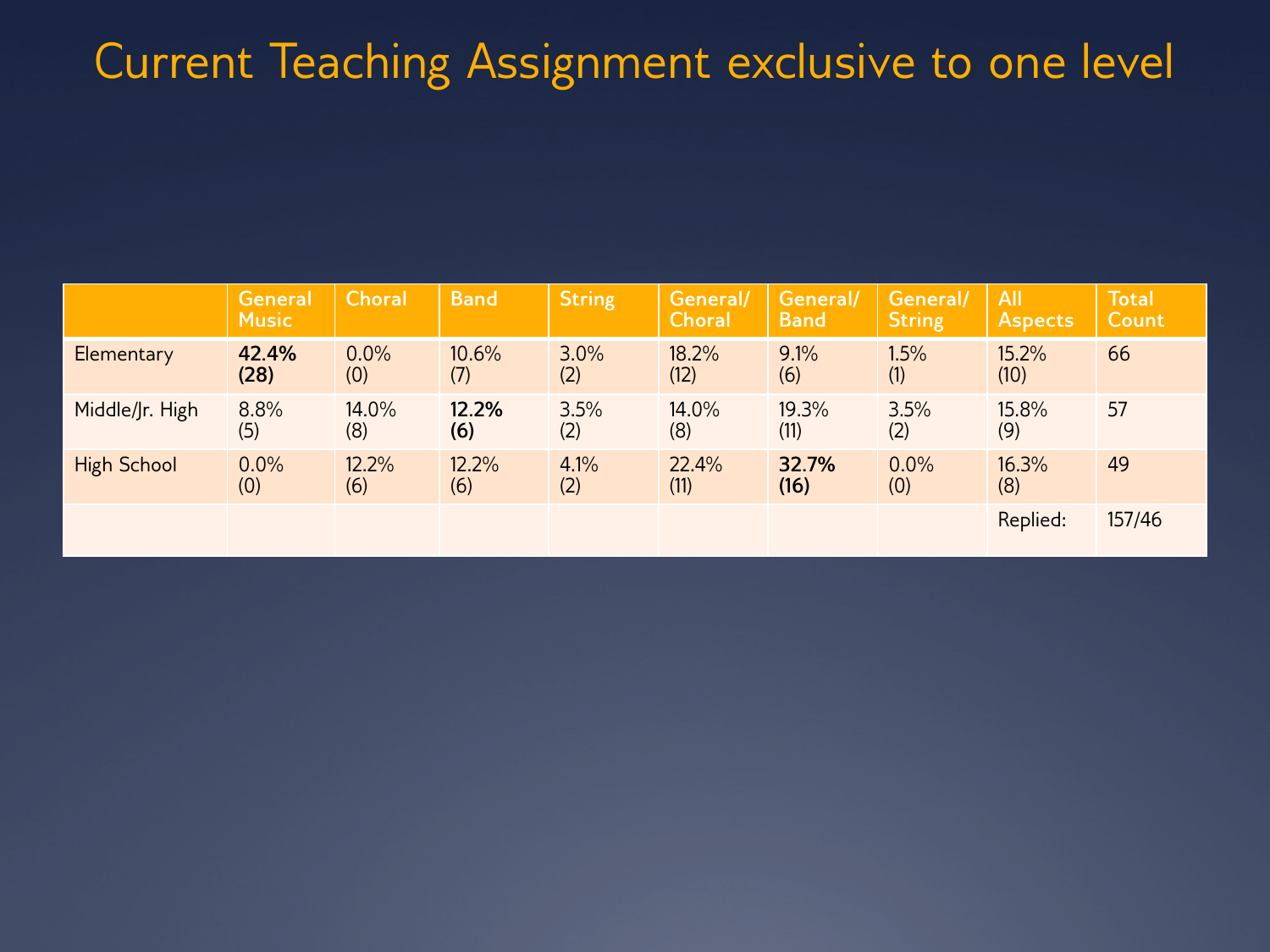

# Current Teaching Assignment exclusive to one level
|  | General Music | Choral | Band | String | General/Choral | General/Band | General/ String | All Aspects | Total Count |
| --- | --- | --- | --- | --- | --- | --- | --- | --- | --- |
| Elementary | 42.4% (28) | 0.0% (0) | 10.6% (7) | 3.0% (2) | 18.2% (12) | 9.1% (6) | 1.5% (1) | 15.2% (10) | 66 |
| Middle/Jr. High | 8.8% (5) | 14.0% (8) | 12.2% (6) | 3.5% (2) | 14.0% (8) | 19.3% (11) | 3.5% (2) | 15.8% (9) | 57 |
| High School | 0.0% (0) | 12.2% (6) | 12.2% (6) | 4.1% (2) | 22.4% (11) | 32.7% (16) | 0.0% (0) | 16.3% (8) | 49 |
|  |  |  |  |  |  |  |  | Replied: | 157/46 |